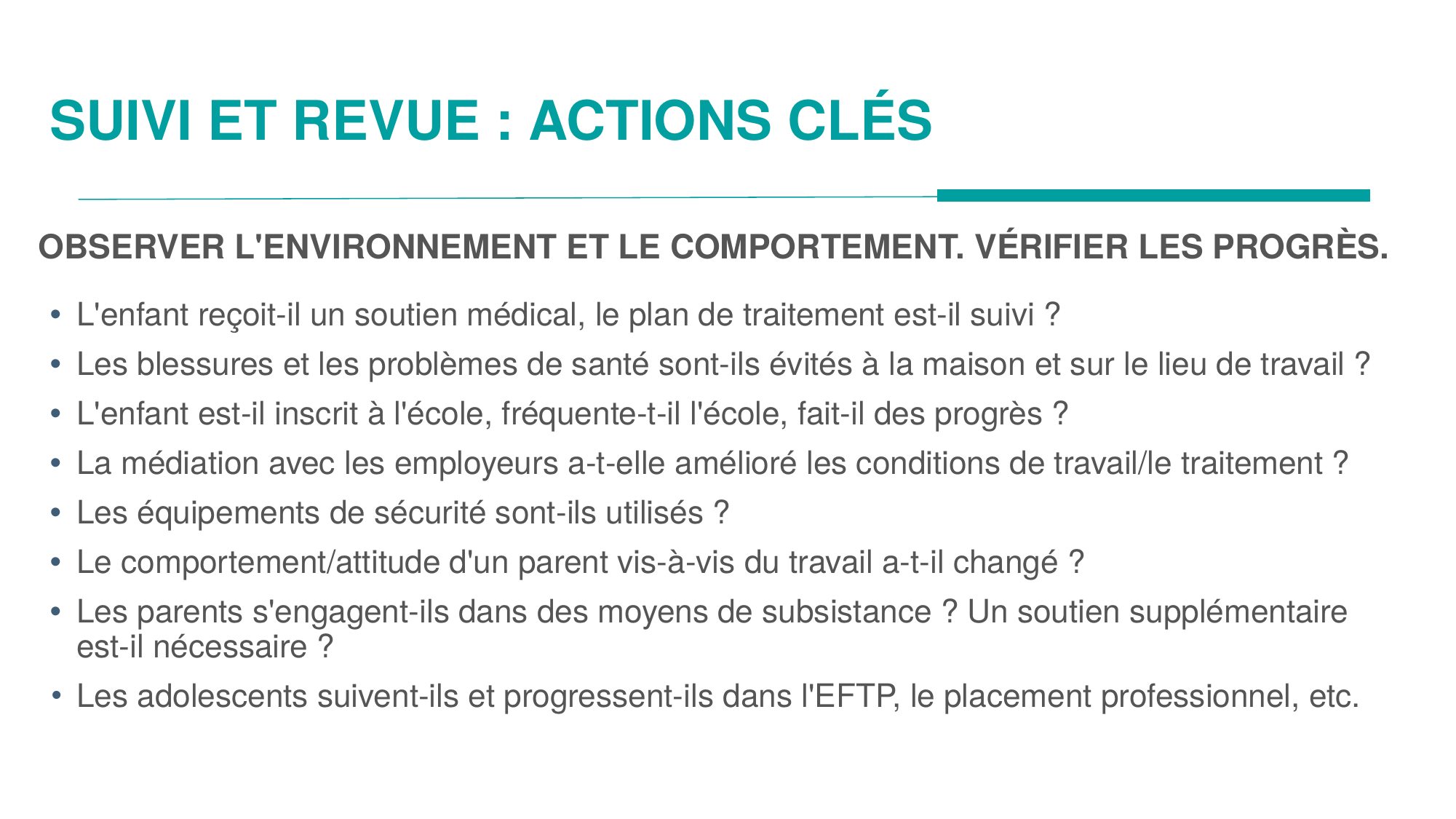

# SUIVI ET REVUE : ACTIONS CLÉS
OBSERVER L'ENVIRONNEMENT ET LE COMPORTEMENT. VÉRIFIER LES PROGRÈS.
L'enfant reçoit-il un soutien médical, le plan de traitement est-il suivi ?
Les blessures et les problèmes de santé sont-ils évités à la maison et sur le lieu de travail ?
L'enfant est-il inscrit à l'école, fréquente-t-il l'école, fait-il des progrès ?
La médiation avec les employeurs a-t-elle amélioré les conditions de travail/le traitement ?
Les équipements de sécurité sont-ils utilisés ?
Le comportement/attitude d'un parent vis-à-vis du travail a-t-il changé ?
Les parents s'engagent-ils dans des moyens de subsistance ? Un soutien supplémentaire est-il nécessaire ?
Les adolescents suivent-ils et progressent-ils dans l'EFTP, le placement professionnel, etc.